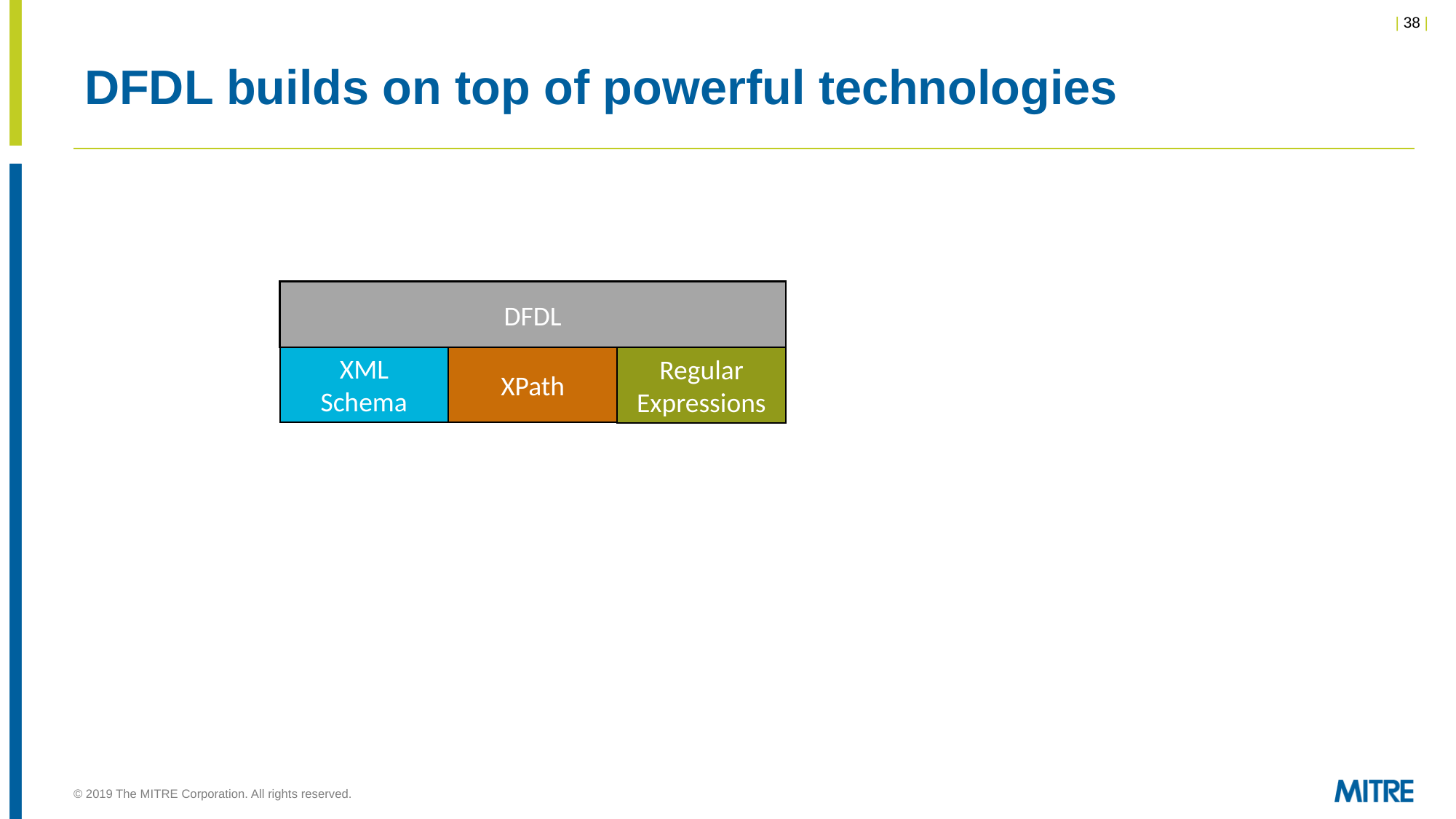

# DFDL builds on top of powerful technologies
DFDL
XML
Schema
XPath
Regular
Expressions
© 2019 The MITRE Corporation. All rights reserved.